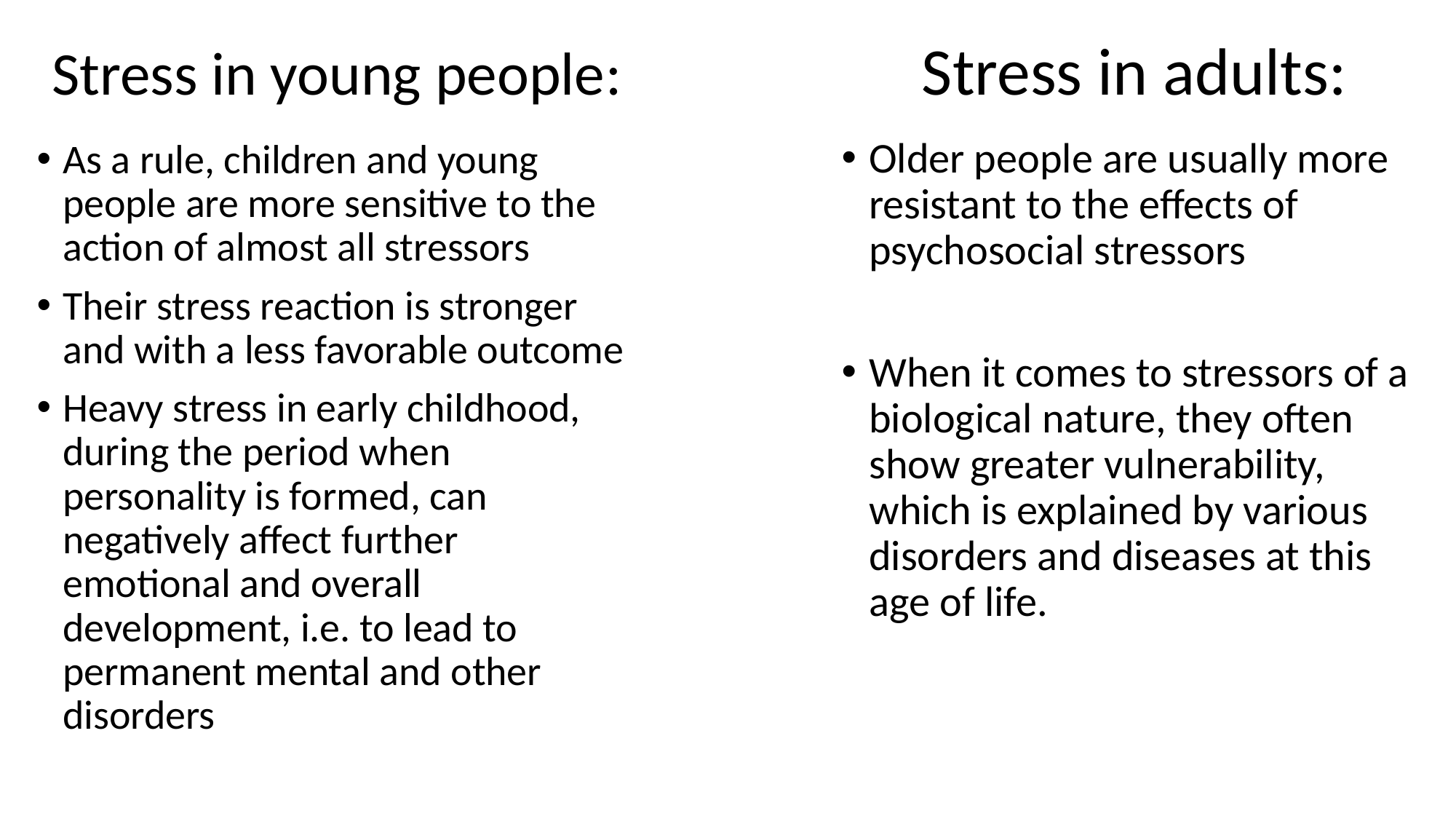

# Stress in young people:                      Stress in adults:
Older people are usually more resistant to the effects of psychosocial stressors

When it comes to stressors of a biological nature, they often show greater vulnerability, which is explained by various disorders and diseases at this age of life.
As a rule, children and young people are more sensitive to the action of almost all stressors
Their stress reaction is stronger and with a less favorable outcome
Heavy stress in early childhood, during the period when personality is formed, can negatively affect further emotional and overall development, i.e. to lead to permanent mental and other disorders